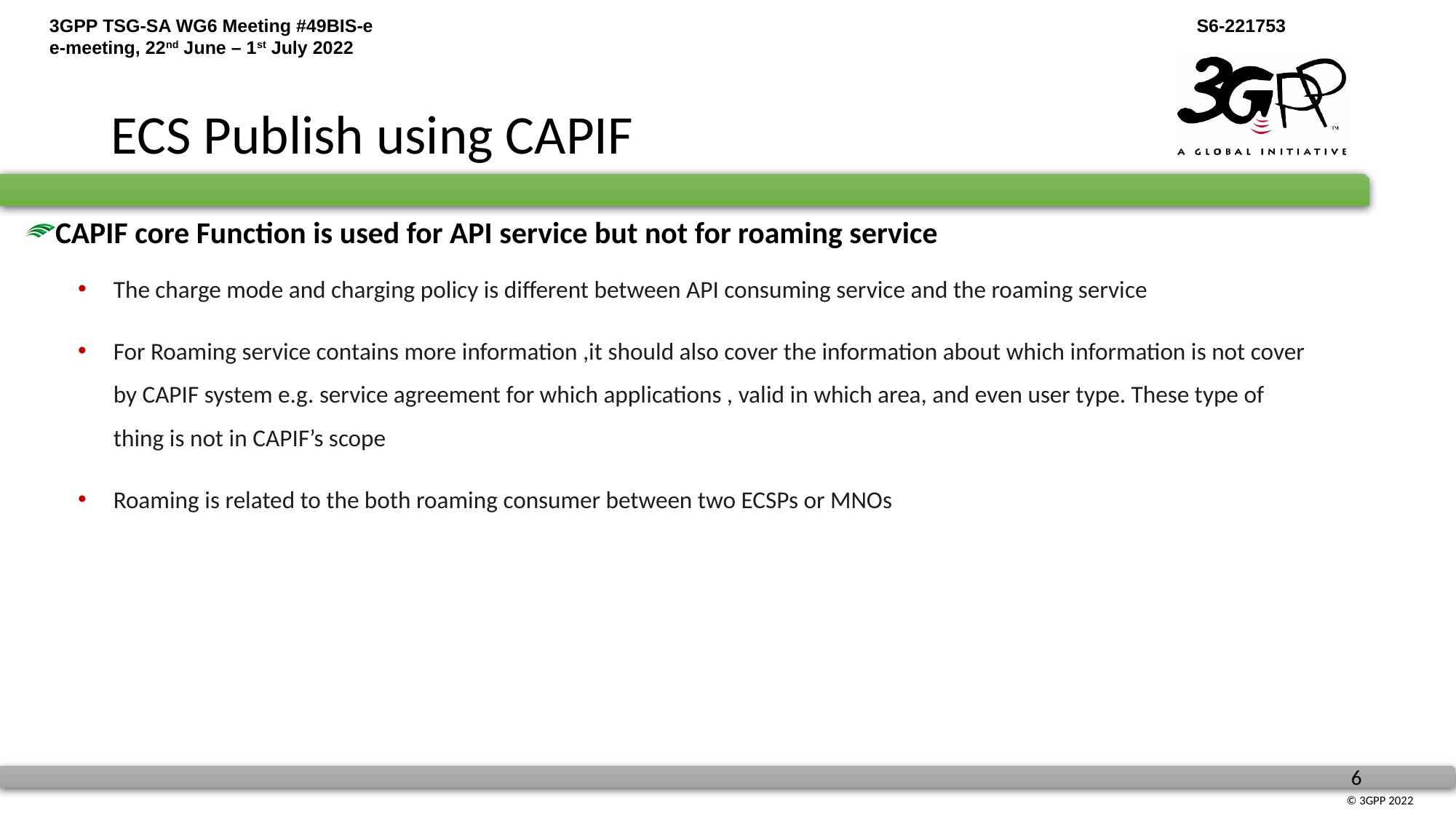

# ECS Publish using CAPIF
CAPIF core Function is used for API service but not for roaming service
The charge mode and charging policy is different between API consuming service and the roaming service
For Roaming service contains more information ,it should also cover the information about which information is not cover by CAPIF system e.g. service agreement for which applications , valid in which area, and even user type. These type of thing is not in CAPIF’s scope
Roaming is related to the both roaming consumer between two ECSPs or MNOs